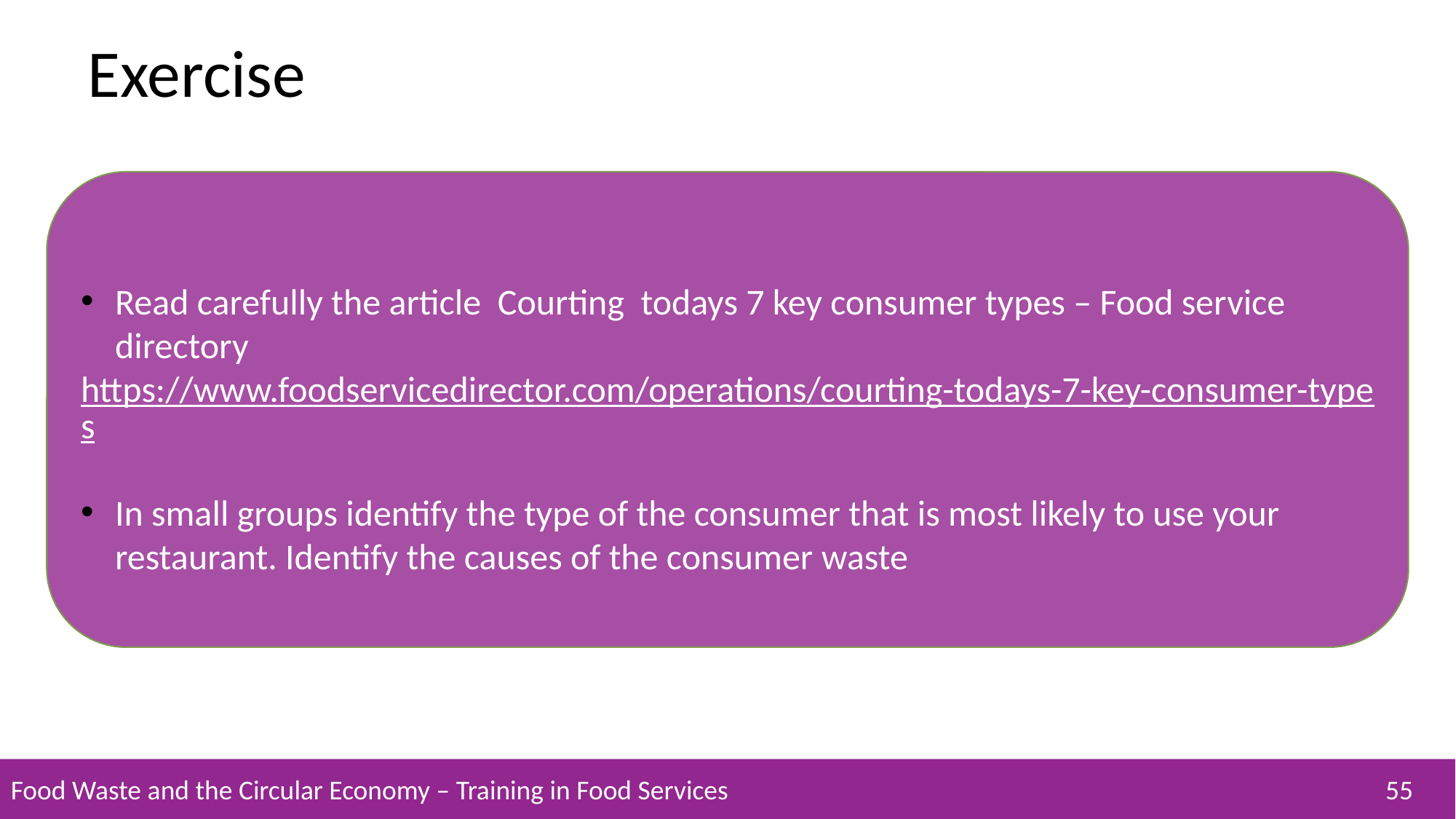

Exercise
Read carefully the article  Courting  todays 7 key consumer types – Food service directory
https://www.foodservicedirector.com/operations/courting-todays-7-key-consumer-types

In small groups identify the type of the consumer that is most likely to use your restaurant. Identify the causes of the consumer waste